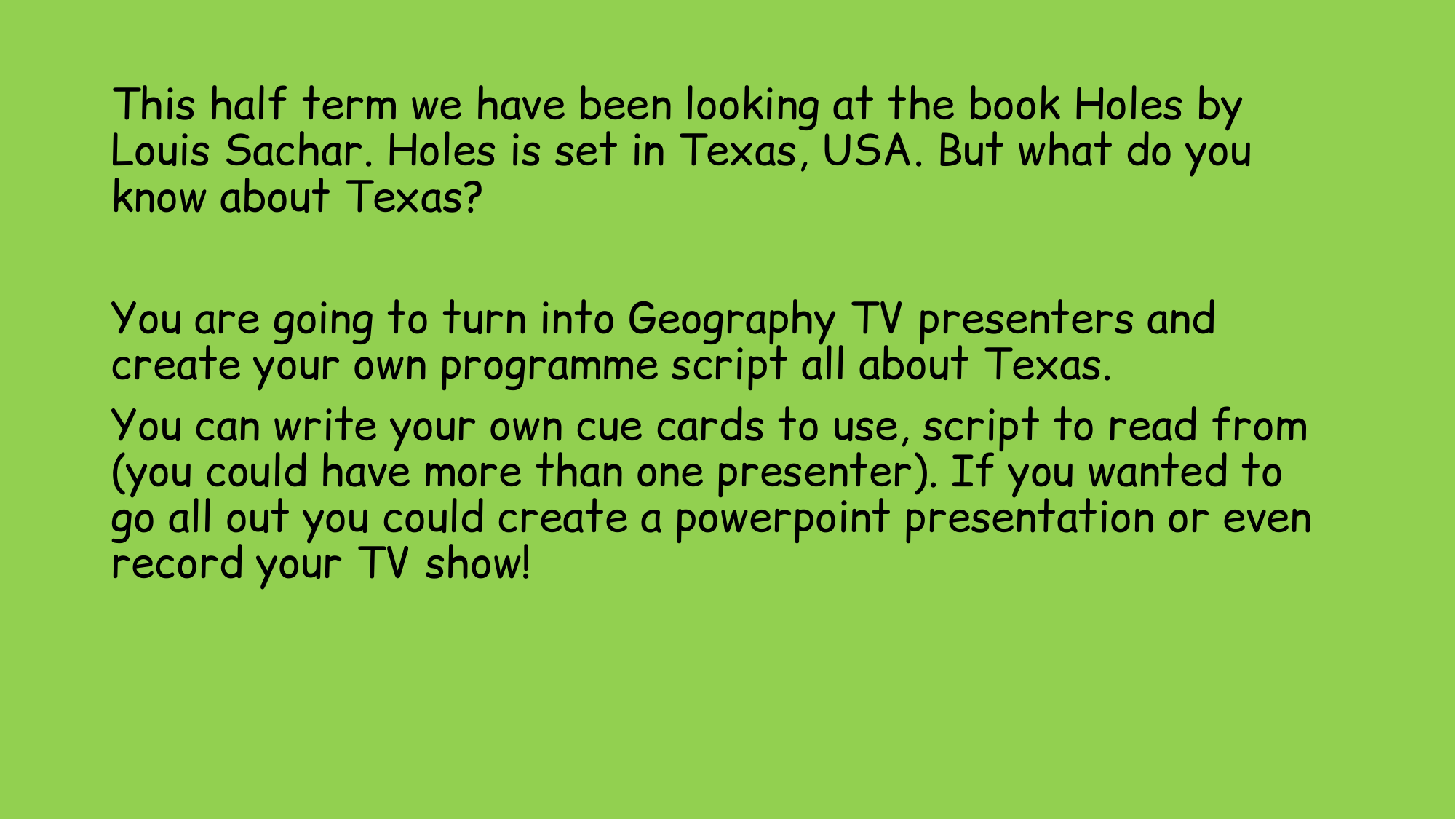

This half term we have been looking at the book Holes by Louis Sachar. Holes is set in Texas, USA. But what do you know about Texas?

You are going to turn into Geography TV presenters and create your own programme script all about Texas.
You can write your own cue cards to use, script to read from (you could have more than one presenter). If you wanted to  go all out you could create a powerpoint presentation or even record your TV show!